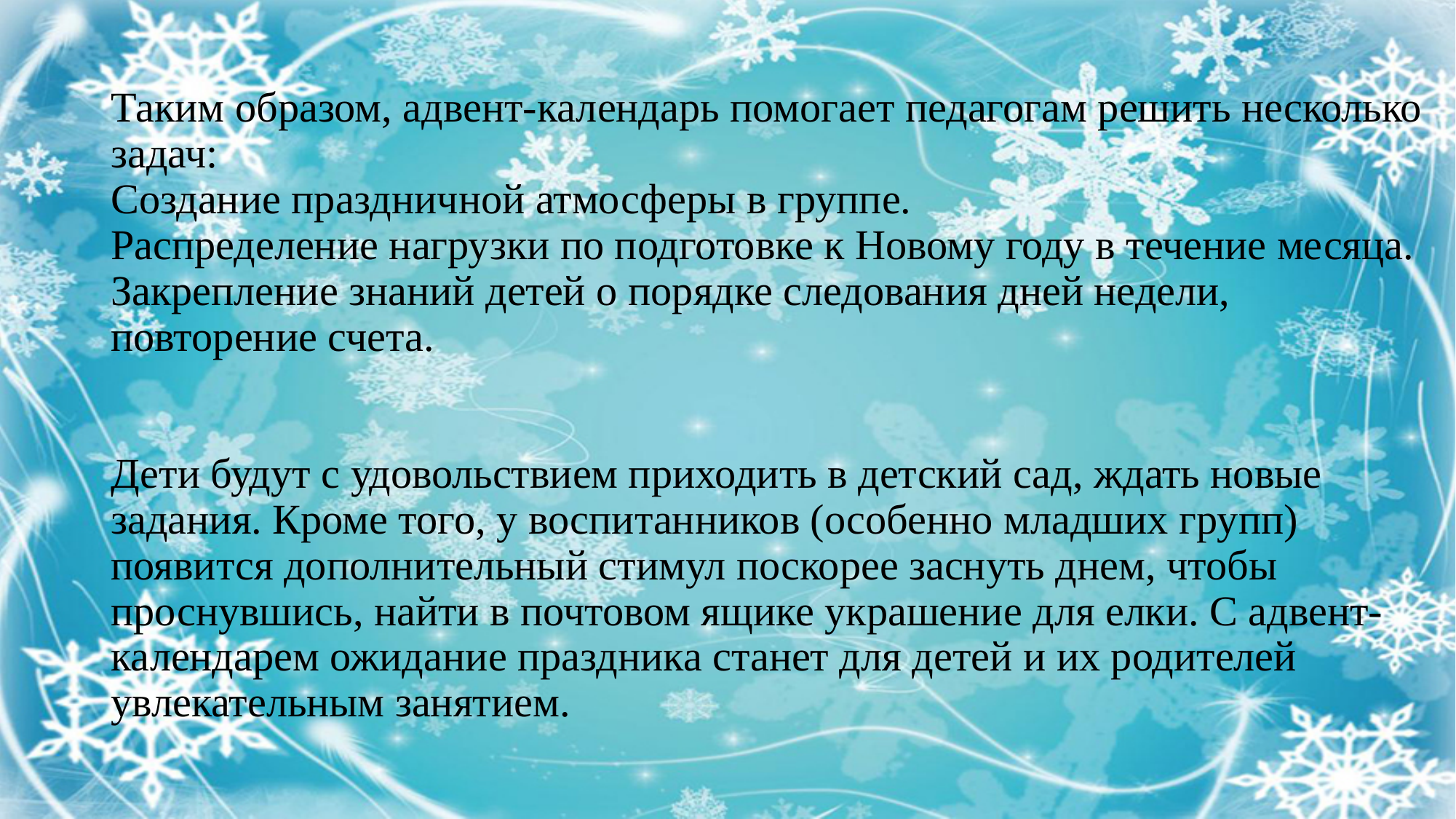

# Таким образом, адвент-календарь помогает педагогам решить несколько задач: Создание праздничной атмосферы в группе. Распределение нагрузки по подготовке к Новому году в течение месяца. Закрепление знаний детей о порядке следования дней недели, повторение счета. Дети будут с удовольствием приходить в детский сад, ждать новые задания. Кроме того, у воспитанников (особенно младших групп) появится дополнительный стимул поскорее заснуть днем, чтобы проснувшись, найти в почтовом ящике украшение для елки. С адвент-календарем ожидание праздника станет для детей и их родителей увлекательным занятием.